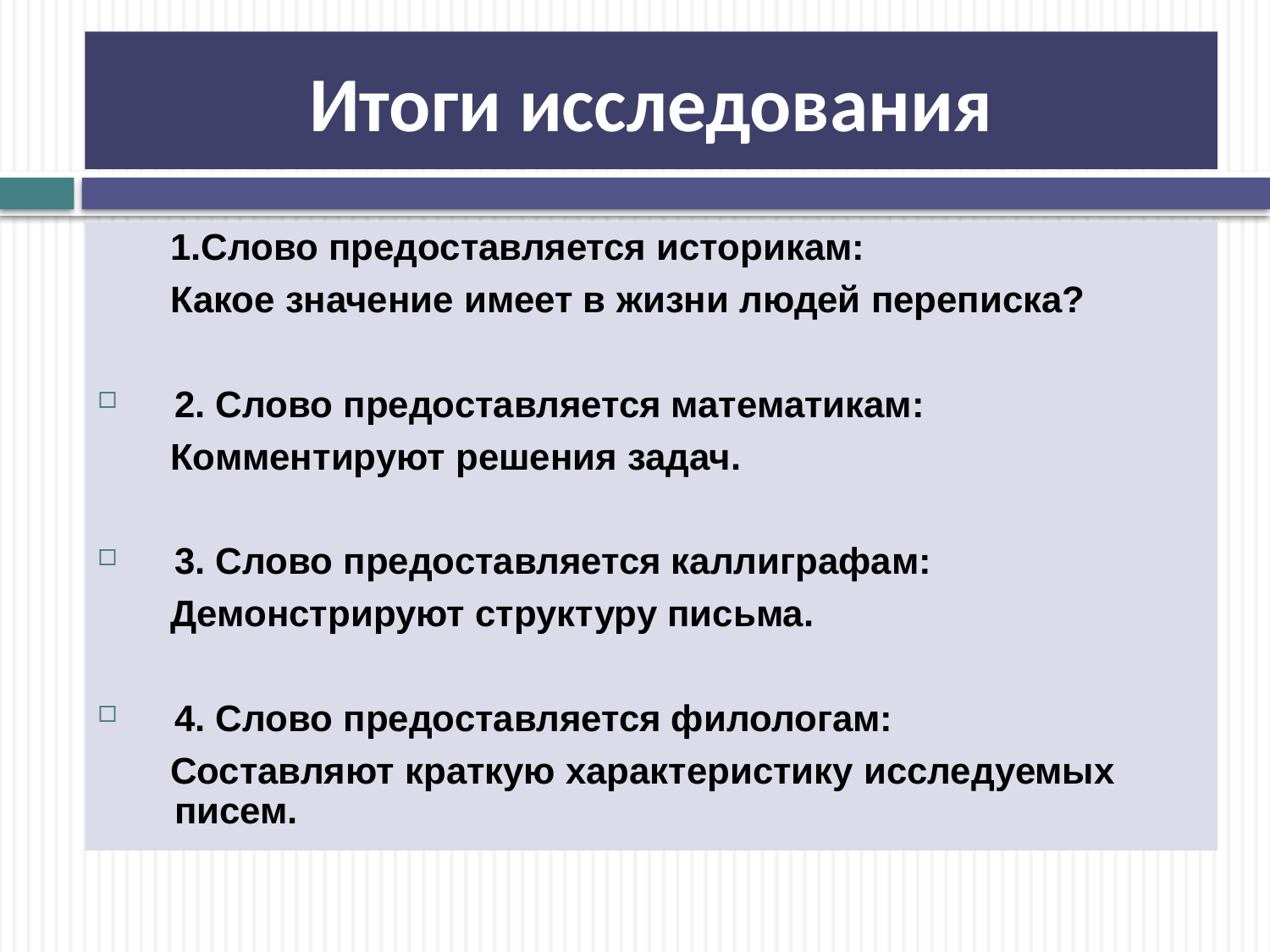

1.Слово предоставляется историкам:
       Какое значение имеет в жизни людей переписка?

2. Слово предоставляется математикам:
       Комментируют решения задач.

3. Слово предоставляется каллиграфам:
       Демонстрируют структуру письма.

4. Слово предоставляется филологам:
       Составляют краткую характеристику исследуемых писем.

Итоги исследования